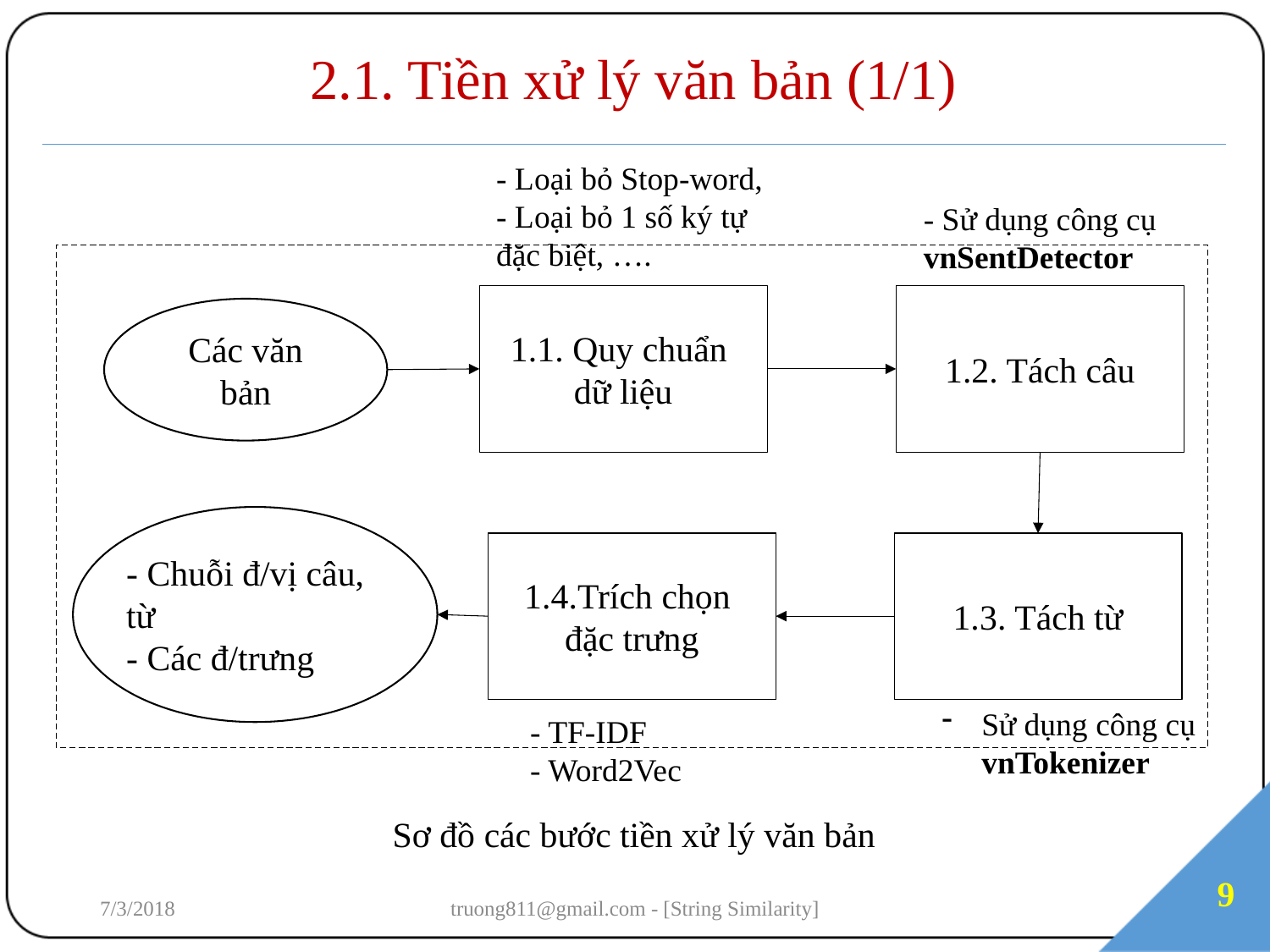

# 2.1. Tiền xử lý văn bản (1/1)
- Loại bỏ Stop-word,
- Loại bỏ 1 số ký tự đặc biệt, ….

Sơ đồ các bước tiền xử lý văn bản

- Sử dụng công cụ vnSentDetector

1.2. Tách câu
1.1. Quy chuẩn
dữ liệu
Các văn bản

- Chuỗi đ/vị câu, từ
- Các đ/trưng

1.3. Tách từ
1.4.Trích chọn
đặc trưng
Sử dụng công cụ vnTokenizer
- TF-IDF
- Word2Vec
9
7/3/2018
truong811@gmail.com - [String Similarity]